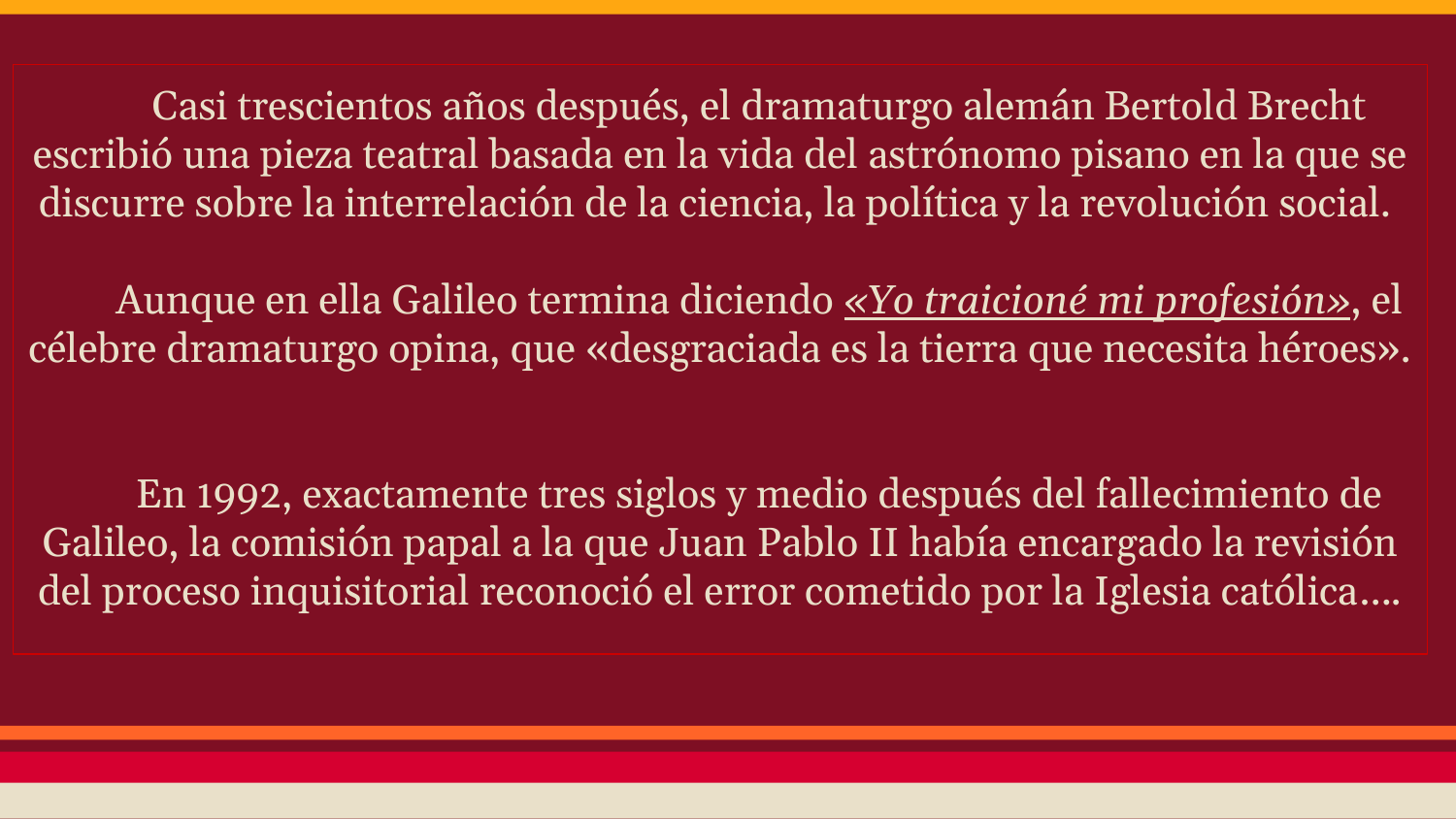

Casi trescientos años después, el dramaturgo alemán Bertold Brecht escribió una pieza teatral basada en la vida del astrónomo pisano en la que se discurre sobre la interrelación de la ciencia, la política y la revolución social.
        Aunque en ella Galileo termina diciendo «Yo traicioné mi profesión», el célebre dramaturgo opina, que «desgraciada es la tierra que necesita héroes».
        En 1992, exactamente tres siglos y medio después del fallecimiento de Galileo, la comisión papal a la que Juan Pablo II había encargado la revisión del proceso inquisitorial reconoció el error cometido por la Iglesia católica….